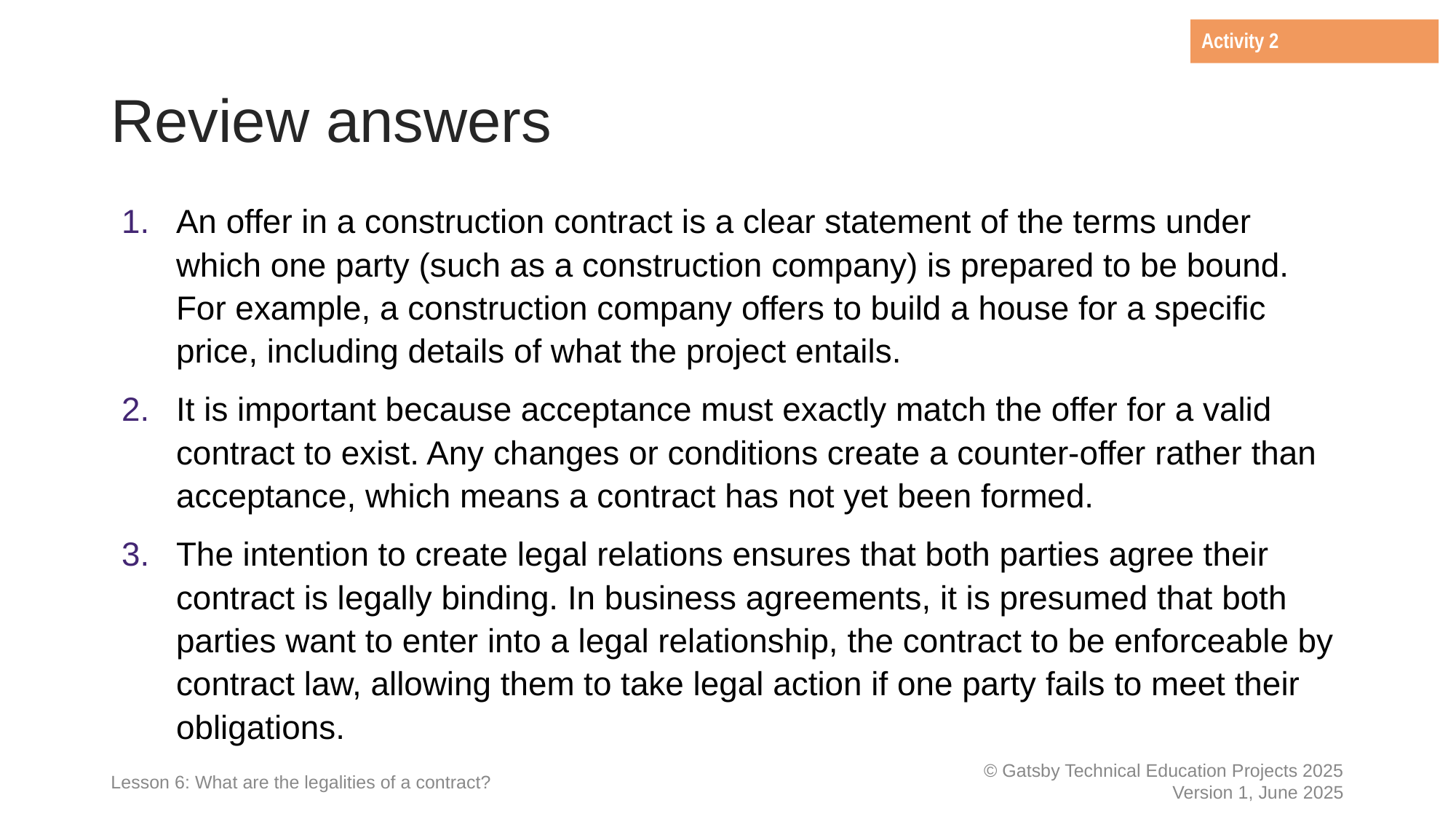

Activity 2
# Review answers
An offer in a construction contract is a clear statement of the terms under which one party (such as a construction company) is prepared to be bound. For example, a construction company offers to build a house for a specific price, including details of what the project entails.
It is important because acceptance must exactly match the offer for a valid contract to exist. Any changes or conditions create a counter-offer rather than acceptance, which means a contract has not yet been formed.
The intention to create legal relations ensures that both parties agree their contract is legally binding. In business agreements, it is presumed that both parties want to enter into a legal relationship, the contract to be enforceable by contract law, allowing them to take legal action if one party fails to meet their obligations.

Lesson 6: What are the legalities of a contract?